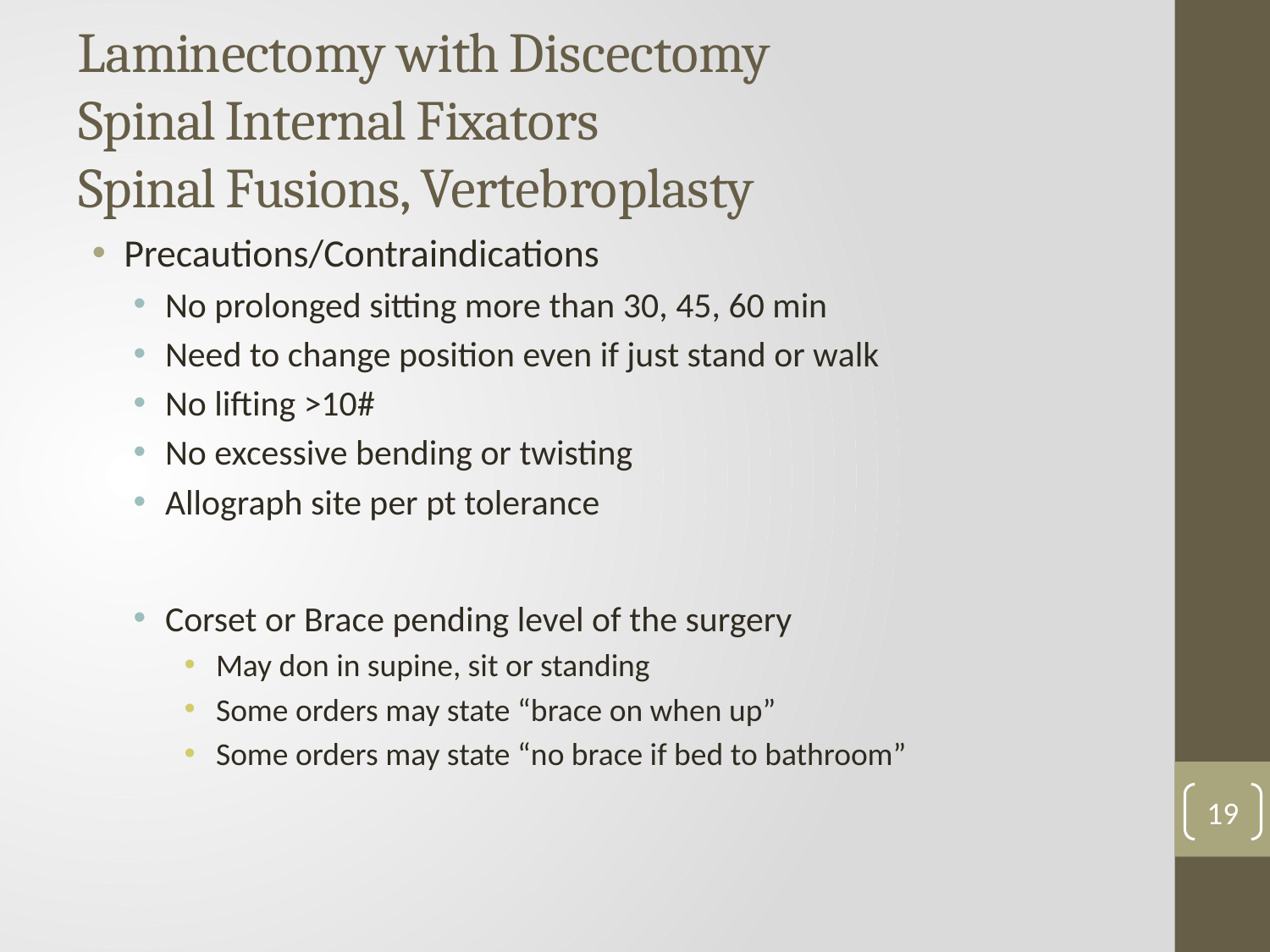

# Laminectomy with Discectomy Spinal Internal Fixators Spinal Fusions, Vertebroplasty
Precautions/Contraindications
No prolonged sitting more than 30, 45, 60 min
Need to change position even if just stand or walk
No lifting >10#
No excessive bending or twisting
Allograph site per pt tolerance

Corset or Brace pending level of the surgery
May don in supine, sit or standing
Some orders may state “brace on when up”
Some orders may state “no brace if bed to bathroom”
19